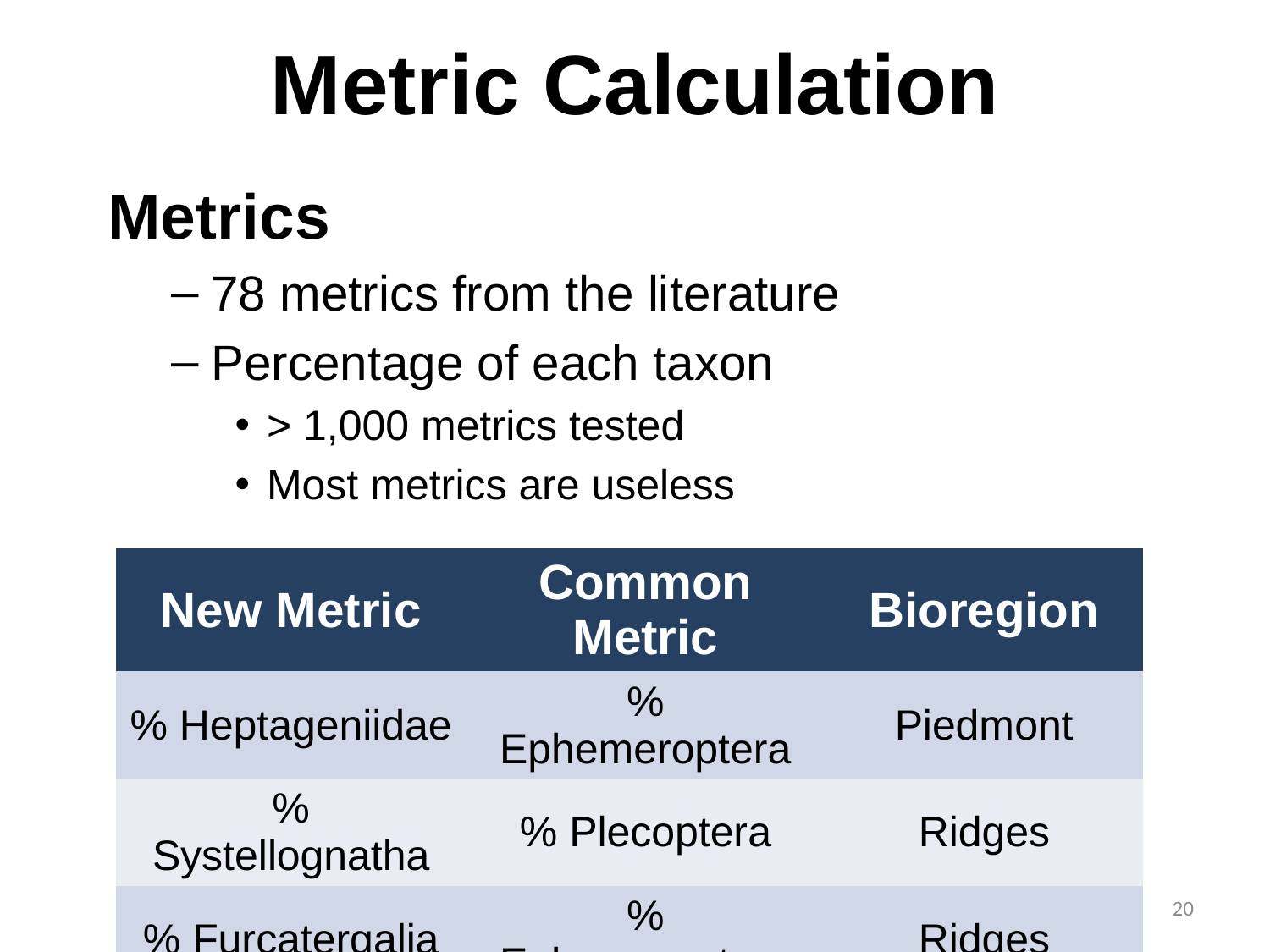

# Metric Calculation
Metrics
78 metrics from the literature
Percentage of each taxon
> 1,000 metrics tested
Most metrics are useless

| New Metric | Common Metric | Bioregion |
| --- | --- | --- |
| % Heptageniidae | % Ephemeroptera | Piedmont |
| % Systellognatha | % Plecoptera | Ridges |
| % Furcatergalia | % Ephemeroptera | Ridges |
20